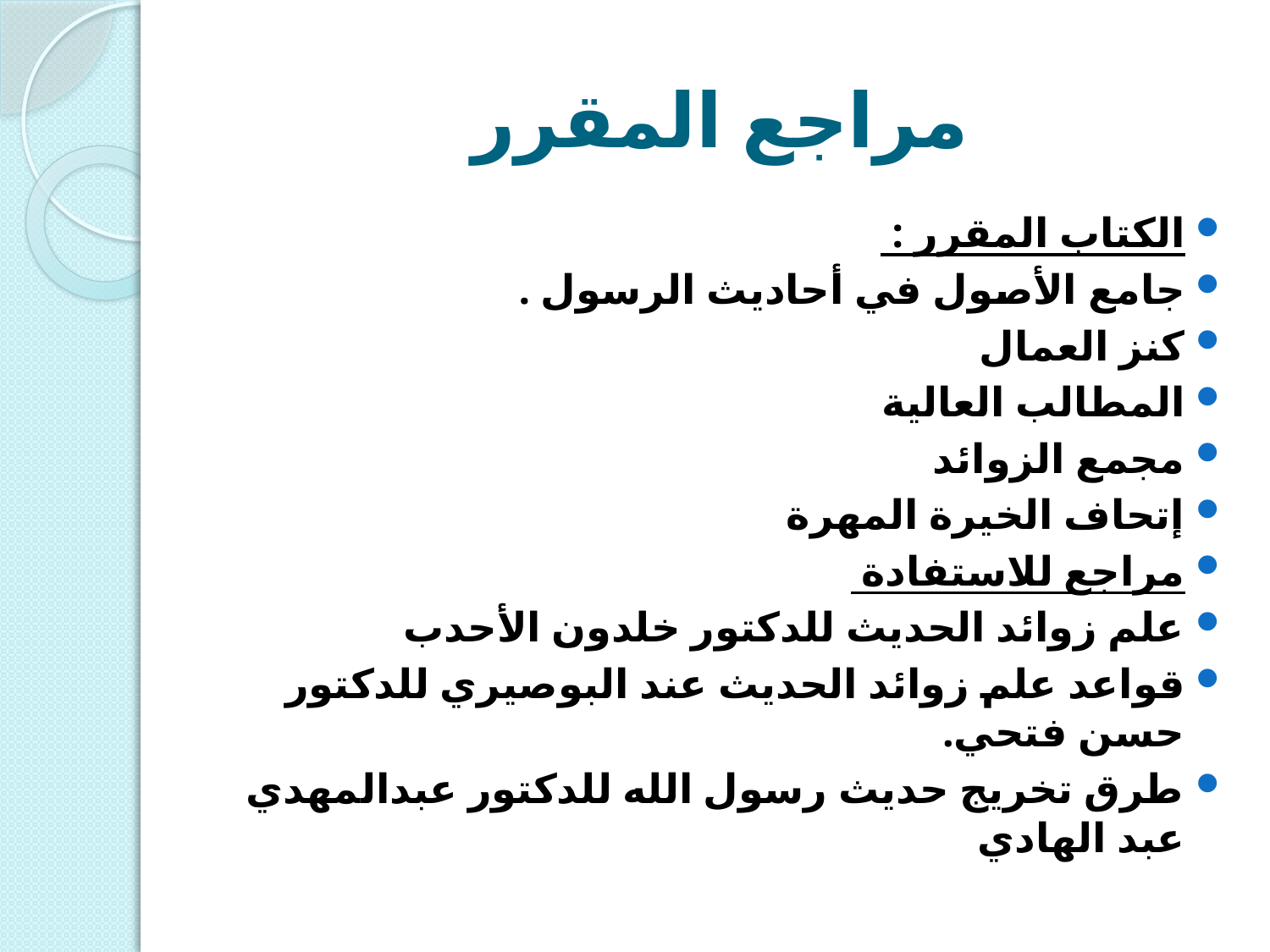

# مراجع المقرر
الكتاب المقرر :
جامع الأصول في أحاديث الرسول .
كنز العمال
المطالب العالية
مجمع الزوائد
إتحاف الخيرة المهرة
مراجع للاستفادة
علم زوائد الحديث للدكتور خلدون الأحدب
قواعد علم زوائد الحديث عند البوصيري للدكتور حسن فتحي.
طرق تخريج حديث رسول الله للدكتور عبدالمهدي عبد الهادي